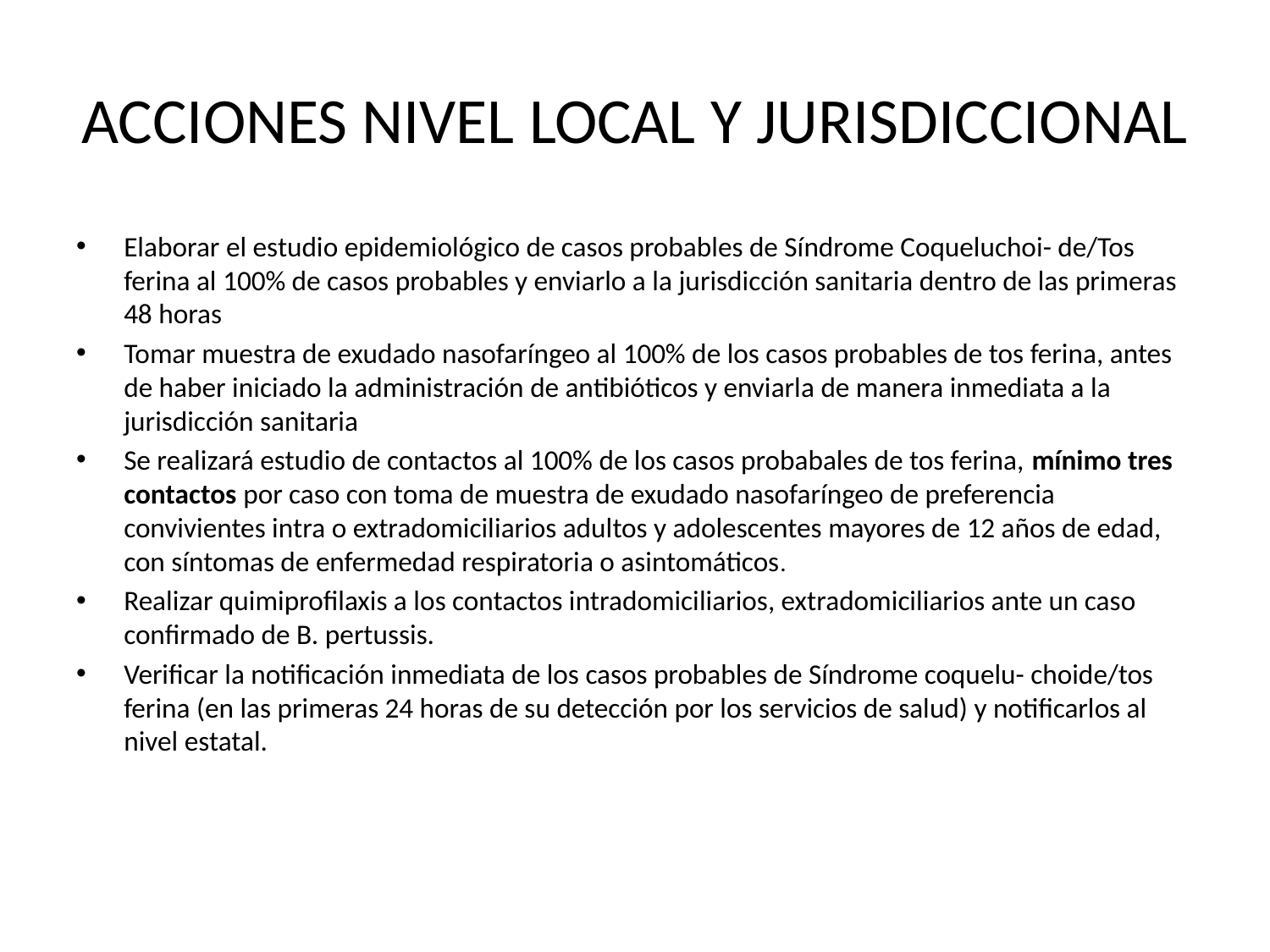

# ACCIONES NIVEL LOCAL Y JURISDICCIONAL
Elaborar el estudio epidemiológico de casos probables de Síndrome Coqueluchoi- de/Tos ferina al 100% de casos probables y enviarlo a la jurisdicción sanitaria dentro de las primeras 48 horas
Tomar muestra de exudado nasofaríngeo al 100% de los casos probables de tos ferina, antes de haber iniciado la administración de antibióticos y enviarla de manera inmediata a la jurisdicción sanitaria
Se realizará estudio de contactos al 100% de los casos probabales de tos ferina, mínimo tres contactos por caso con toma de muestra de exudado nasofaríngeo de preferencia convivientes intra o extradomiciliarios adultos y adolescentes mayores de 12 años de edad, con síntomas de enfermedad respiratoria o asintomáticos.
Realizar quimiprofilaxis a los contactos intradomiciliarios, extradomiciliarios ante un caso confirmado de B. pertussis.
Verificar la notificación inmediata de los casos probables de Síndrome coquelu- choide/tos ferina (en las primeras 24 horas de su detección por los servicios de salud) y notificarlos al nivel estatal.